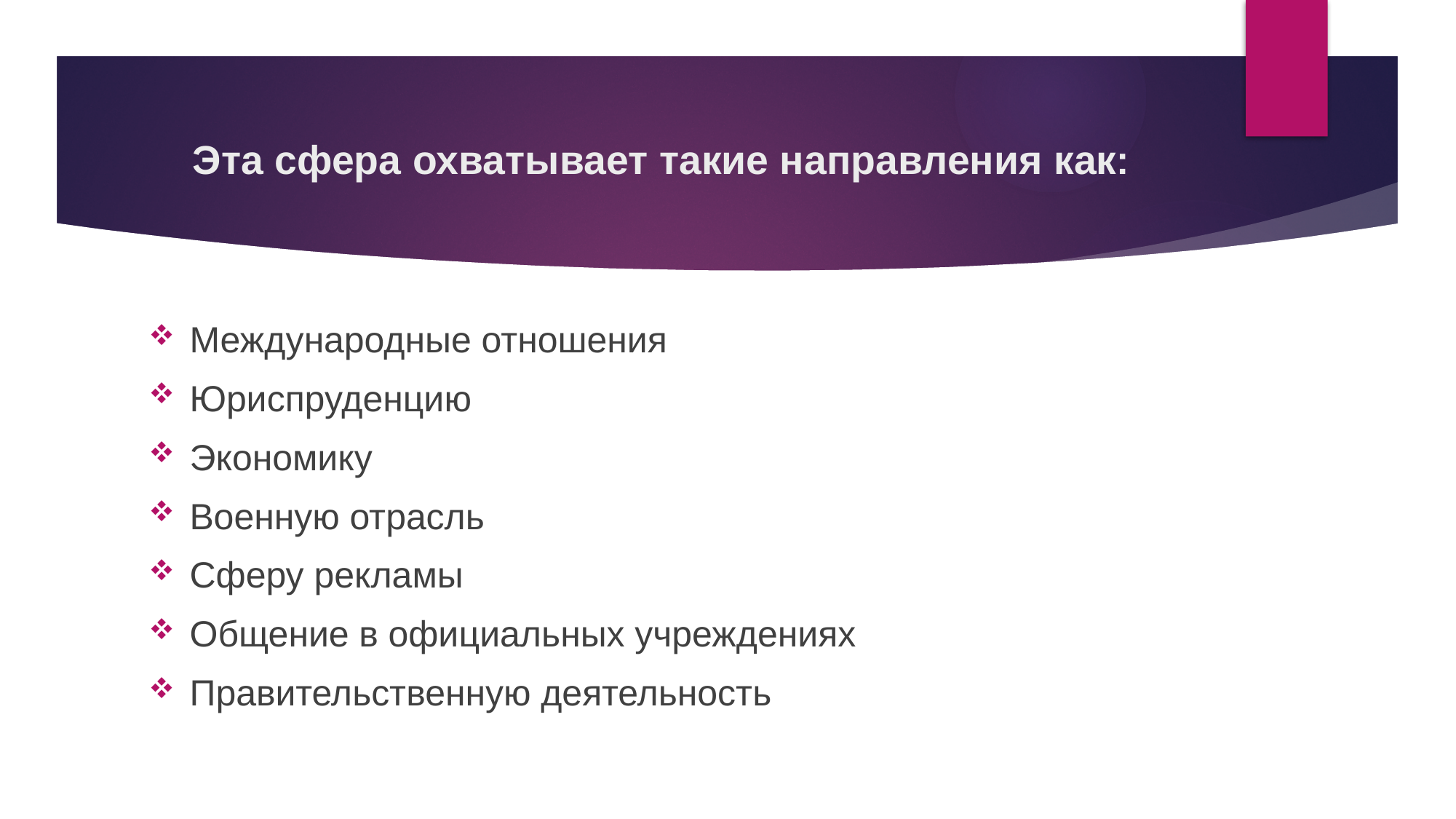

# Эта сфера охватывает такие направления как:
Международные отношения
Юриспруденцию
Экономику
Военную отрасль
Сферу рекламы
Общение в официальных учреждениях
Правительственную деятельность